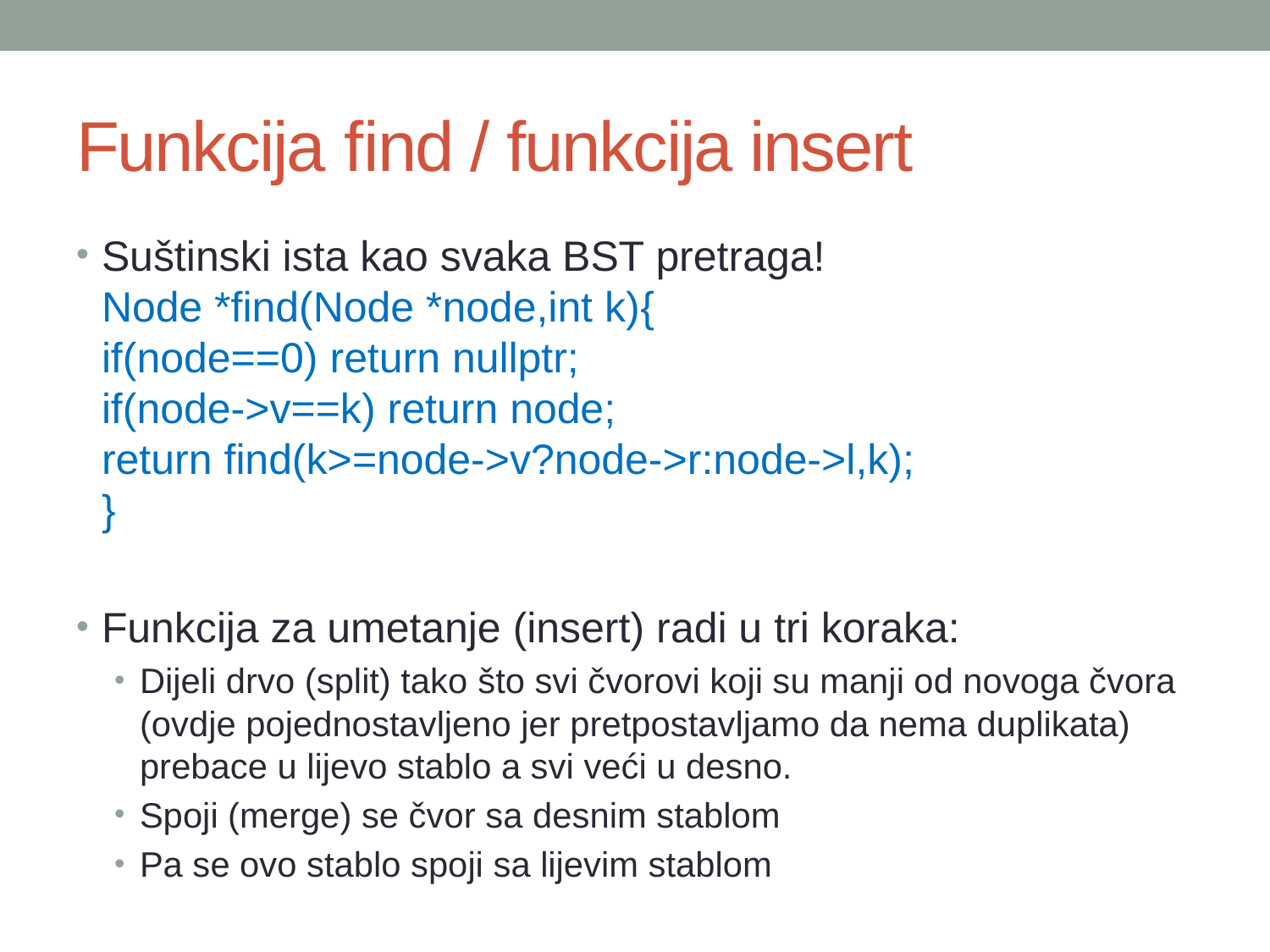

# Funkcija find / funkcija insert
Suštinski ista kao svaka BST pretraga!
Node *find(Node *node,int k){
if(node==0) return nullptr;
if(node->v==k) return node;
return find(k>=node->v?node->r:node->l,k);
}

Funkcija za umetanje (insert) radi u tri koraka:
Dijeli drvo (split) tako što svi čvorovi koji su manji od novoga čvora (ovdje pojednostavljeno jer pretpostavljamo da nema duplikata) prebace u lijevo stablo a svi veći u desno.
Spoji (merge) se čvor sa desnim stablom
Pa se ovo stablo spoji sa lijevim stablom